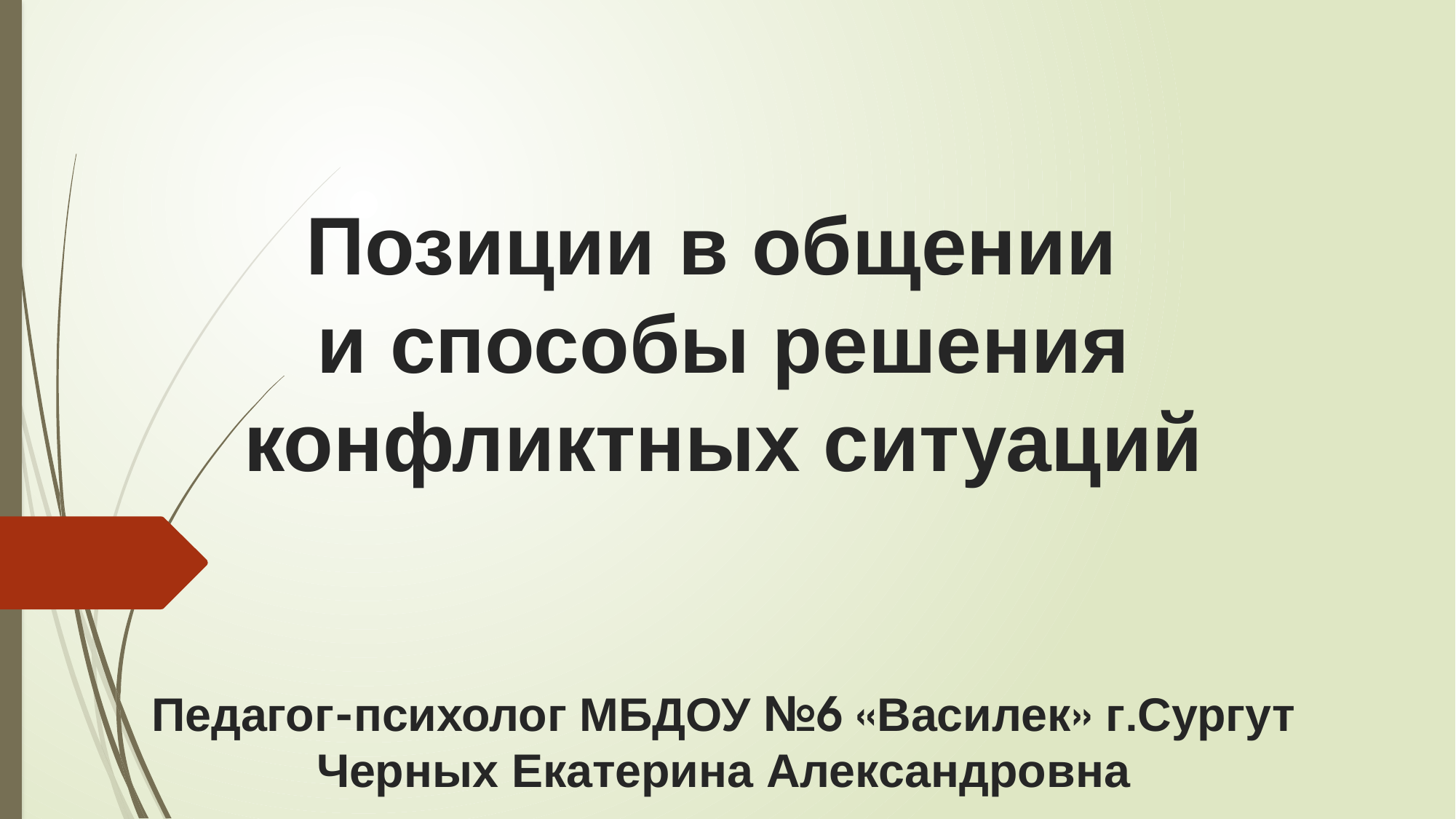

# Позиции в общении и способы решения конфликтных ситуаций Педагог-психолог МБДОУ №6 «Василек» г.Сургут Черных Екатерина Александровна